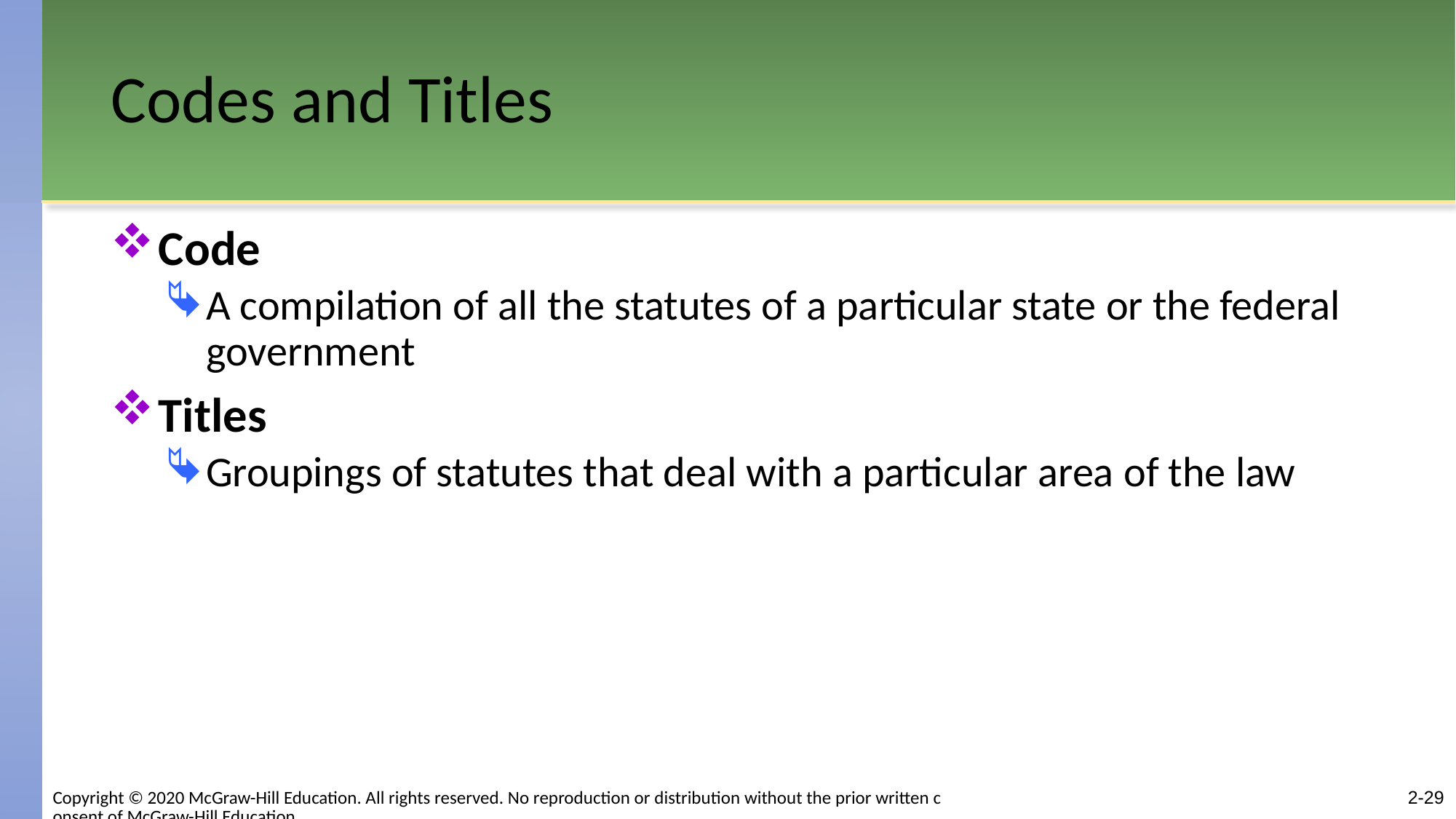

# Codes and Titles
Code
A compilation of all the statutes of a particular state or the federal government
Titles
Groupings of statutes that deal with a particular area of the law

2-29
Copyright © 2020 McGraw-Hill Education. All rights reserved. No reproduction or distribution without the prior written consent of McGraw-Hill Education.